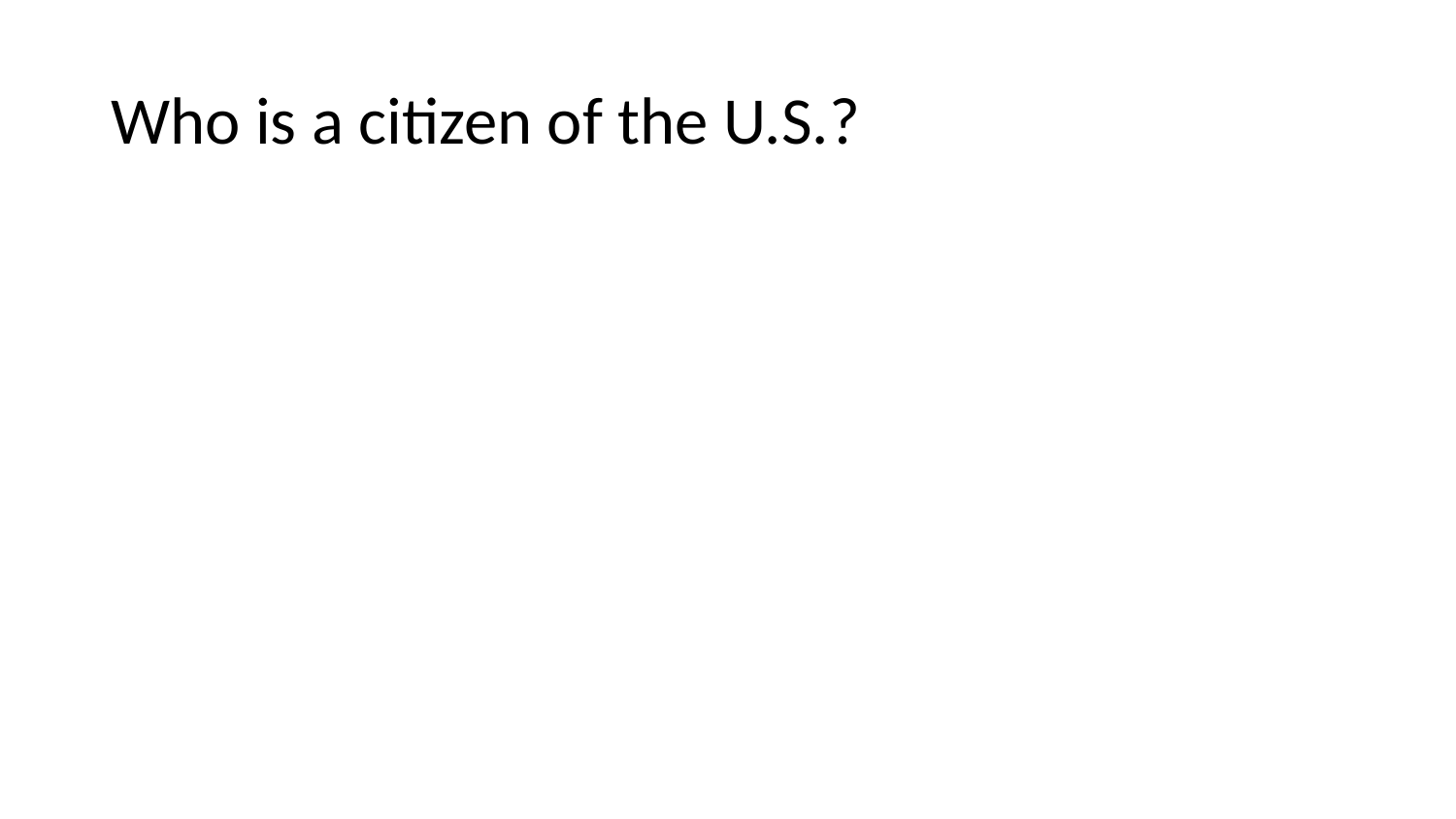

# Who is a citizen of the U.S.?